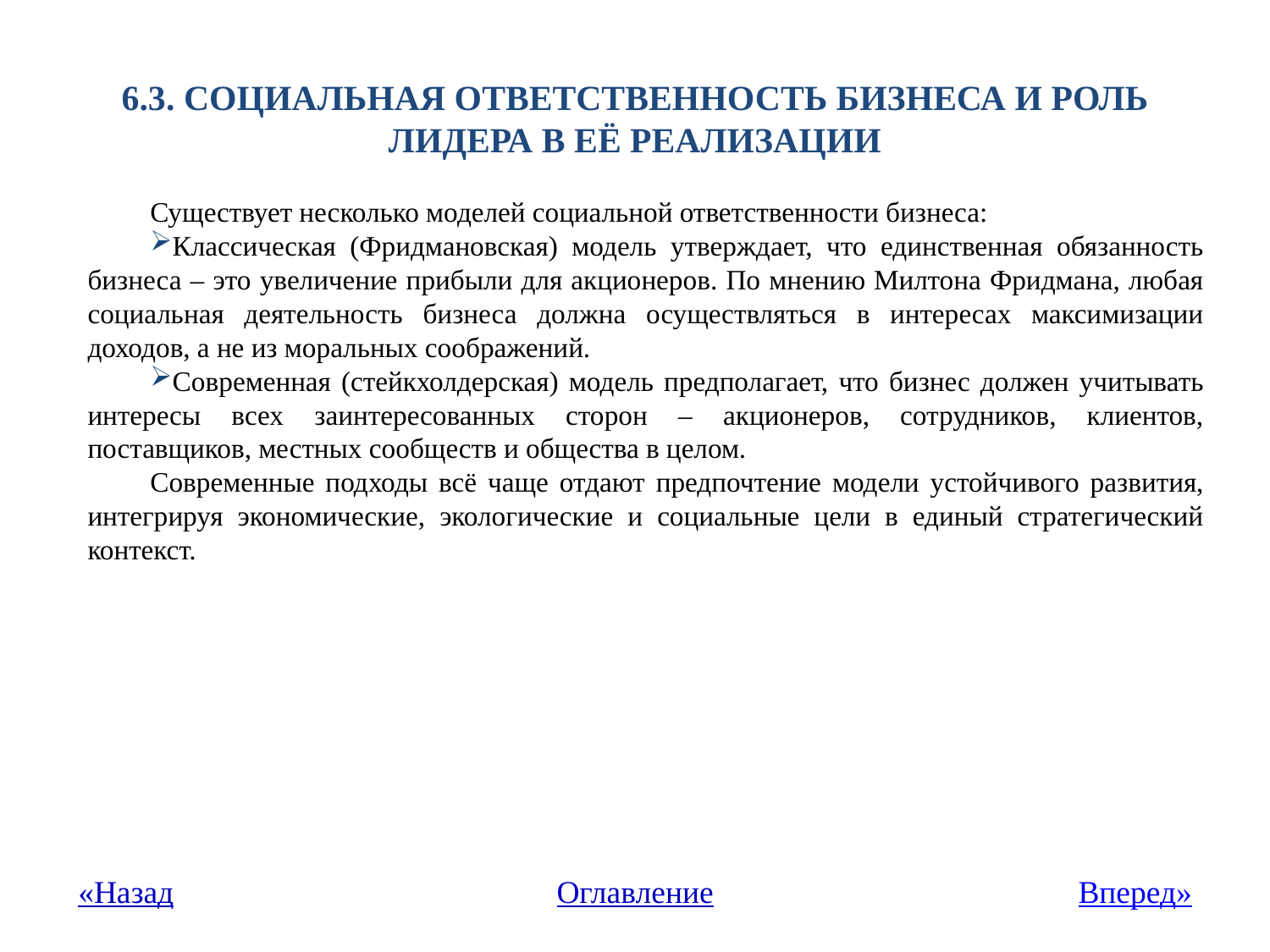

# 6.3. Социальная ответственность бизнеса и роль лидера в её реализации
Существует несколько моделей социальной ответственности бизнеса:
Классическая (Фридмановская) модель утверждает, что единственная обязанность бизнеса – это увеличение прибыли для акционеров. По мнению Милтона Фридмана, любая социальная деятельность бизнеса должна осуществляться в интересах максимизации доходов, а не из моральных соображений.
Современная (стейкхолдерская) модель предполагает, что бизнес должен учитывать интересы всех заинтересованных сторон – акционеров, сотрудников, клиентов, поставщиков, местных сообществ и общества в целом.
Современные подходы всё чаще отдают предпочтение модели устойчивого развития, интегрируя экономические, экологические и социальные цели в единый стратегический контекст.

«Назад
Оглавление
Вперед»